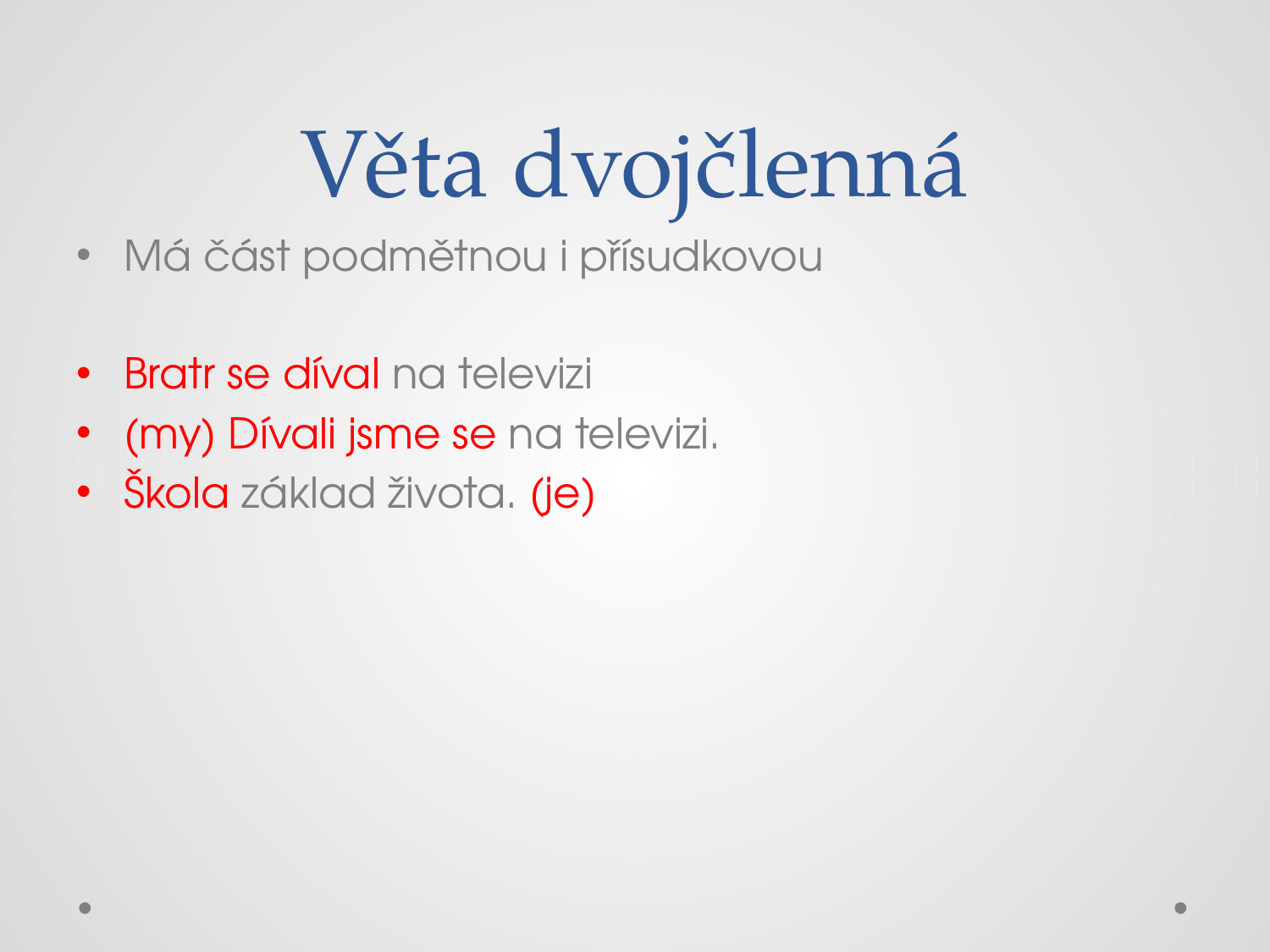

# Věta dvojčlenná
Má část podmětnou i přísudkovou

Bratr se díval na televizi
(my) Dívali jsme se na televizi.
Škola základ života. (je)